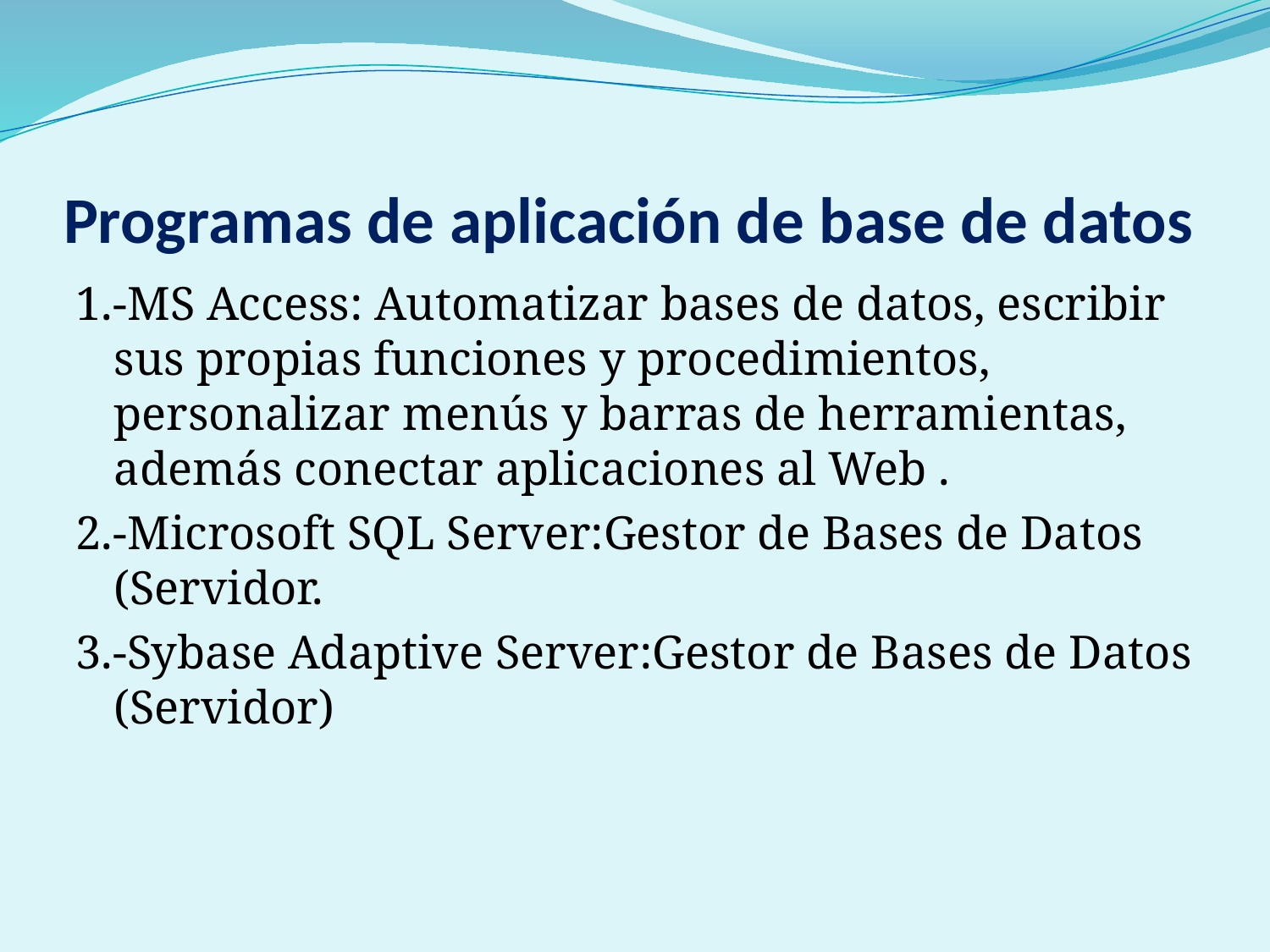

# Programas de aplicación de base de datos
1.-MS Access: Automatizar bases de datos, escribir sus propias funciones y procedimientos, personalizar menús y barras de herramientas, además conectar aplicaciones al Web .
2.-Microsoft SQL Server:Gestor de Bases de Datos (Servidor.
3.-Sybase Adaptive Server:Gestor de Bases de Datos (Servidor)